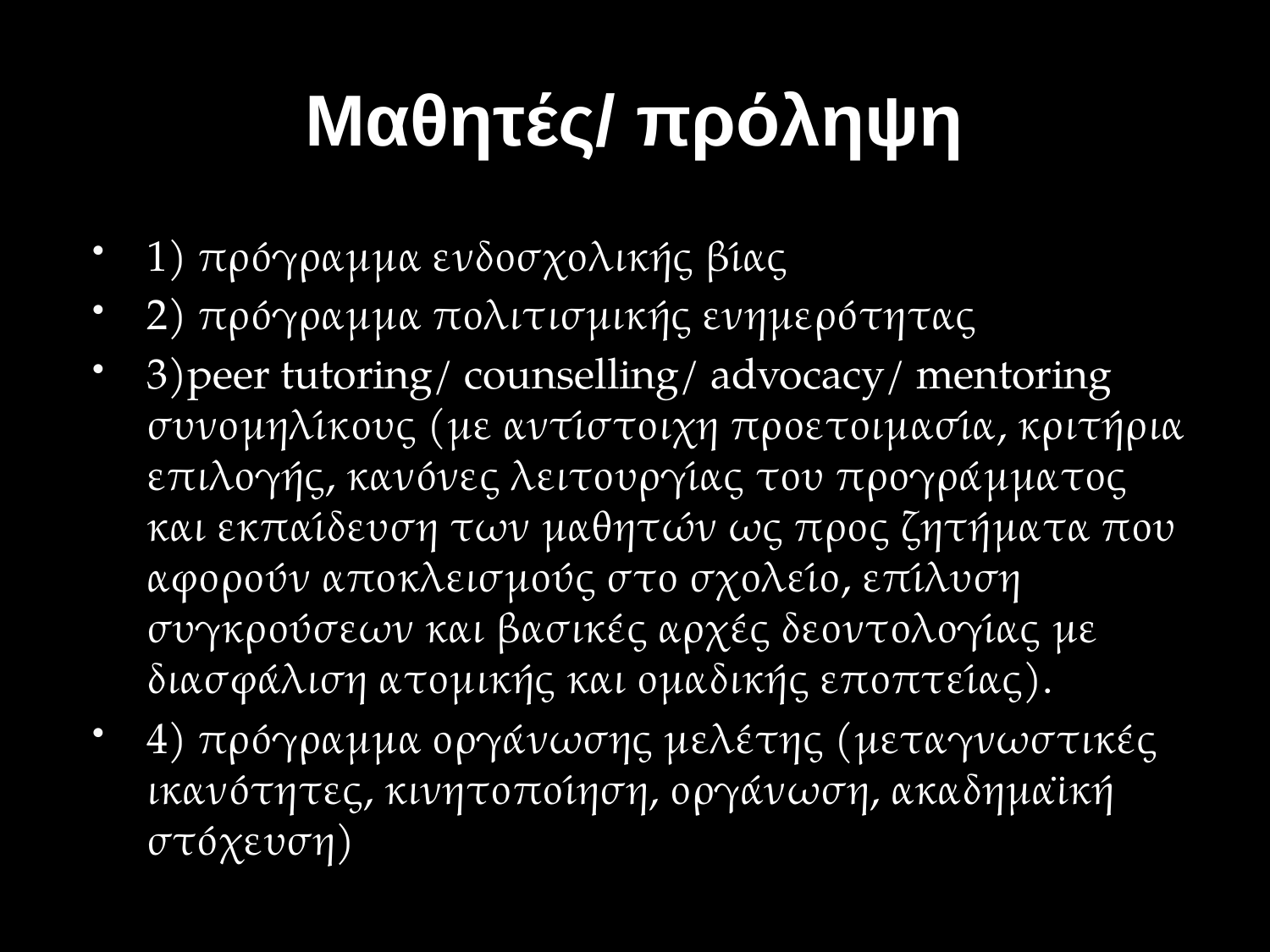

# Μαθητές/ πρόληψη
1) πρόγραμμα ενδοσχολικής βίας
2) πρόγραμμα πολιτισμικής ενημερότητας
3)peer tutoring/ counselling/ advocacy/ mentoring συνομηλίκους (με αντίστοιχη προετοιμασία, κριτήρια επιλογής, κανόνες λειτουργίας του προγράμματος και εκπαίδευση των μαθητών ως προς ζητήματα που αφορούν αποκλεισμούς στο σχολείο, επίλυση συγκρούσεων και βασικές αρχές δεοντολογίας με διασφάλιση ατομικής και ομαδικής εποπτείας).
4) πρόγραμμα οργάνωσης μελέτης (μεταγνωστικές ικανότητες, κινητοποίηση, οργάνωση, ακαδημαϊκή στόχευση)